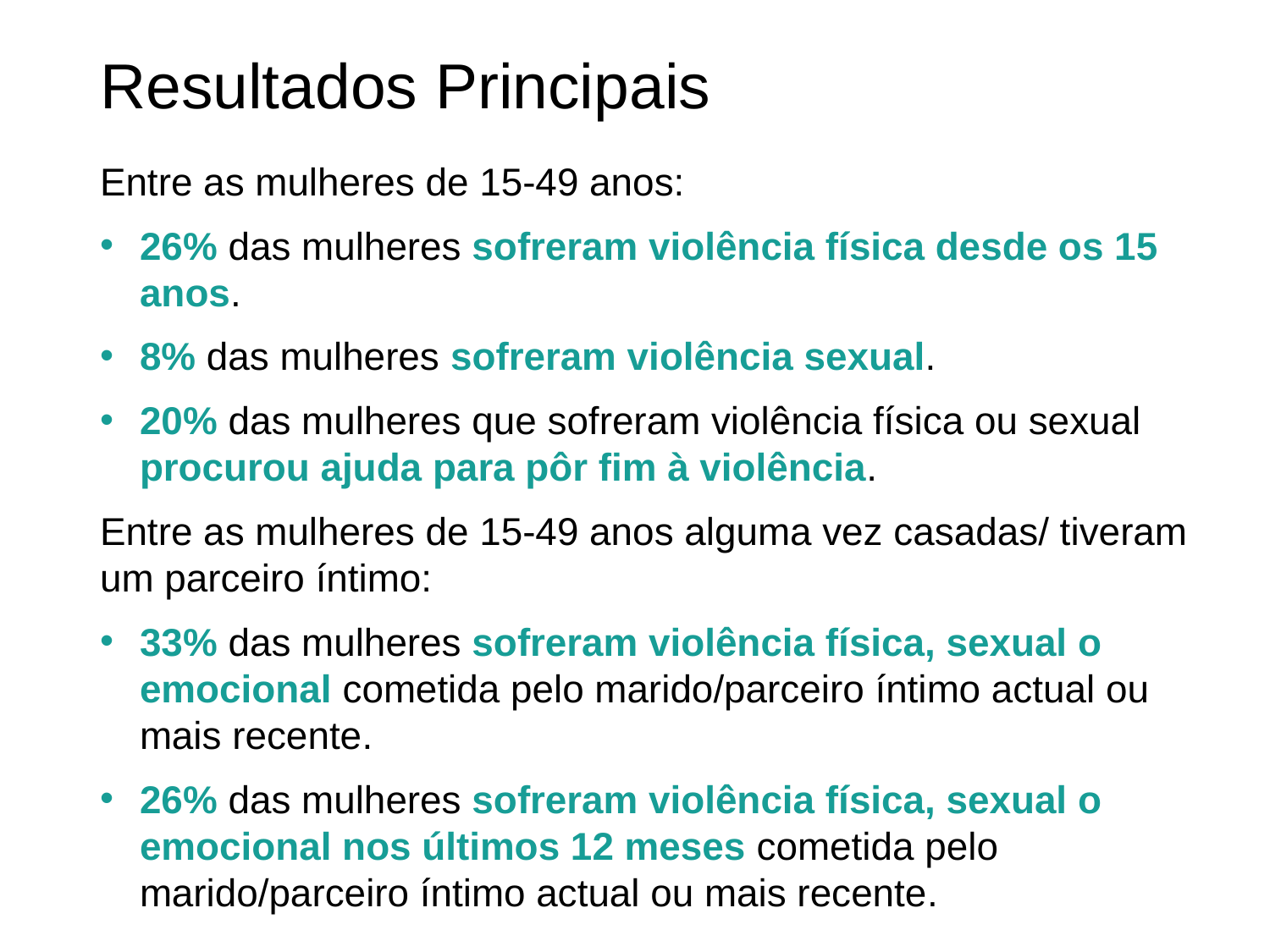

# Resultados Principais
Entre as mulheres de 15-49 anos:
26% das mulheres sofreram violência física desde os 15 anos.
8% das mulheres sofreram violência sexual.
20% das mulheres que sofreram violência física ou sexual procurou ajuda para pôr fim à violência.
Entre as mulheres de 15-49 anos alguma vez casadas/ tiveram um parceiro íntimo:
33% das mulheres sofreram violência física, sexual o emocional cometida pelo marido/parceiro íntimo actual ou mais recente.
26% das mulheres sofreram violência física, sexual o emocional nos últimos 12 meses cometida pelo marido/parceiro íntimo actual ou mais recente.